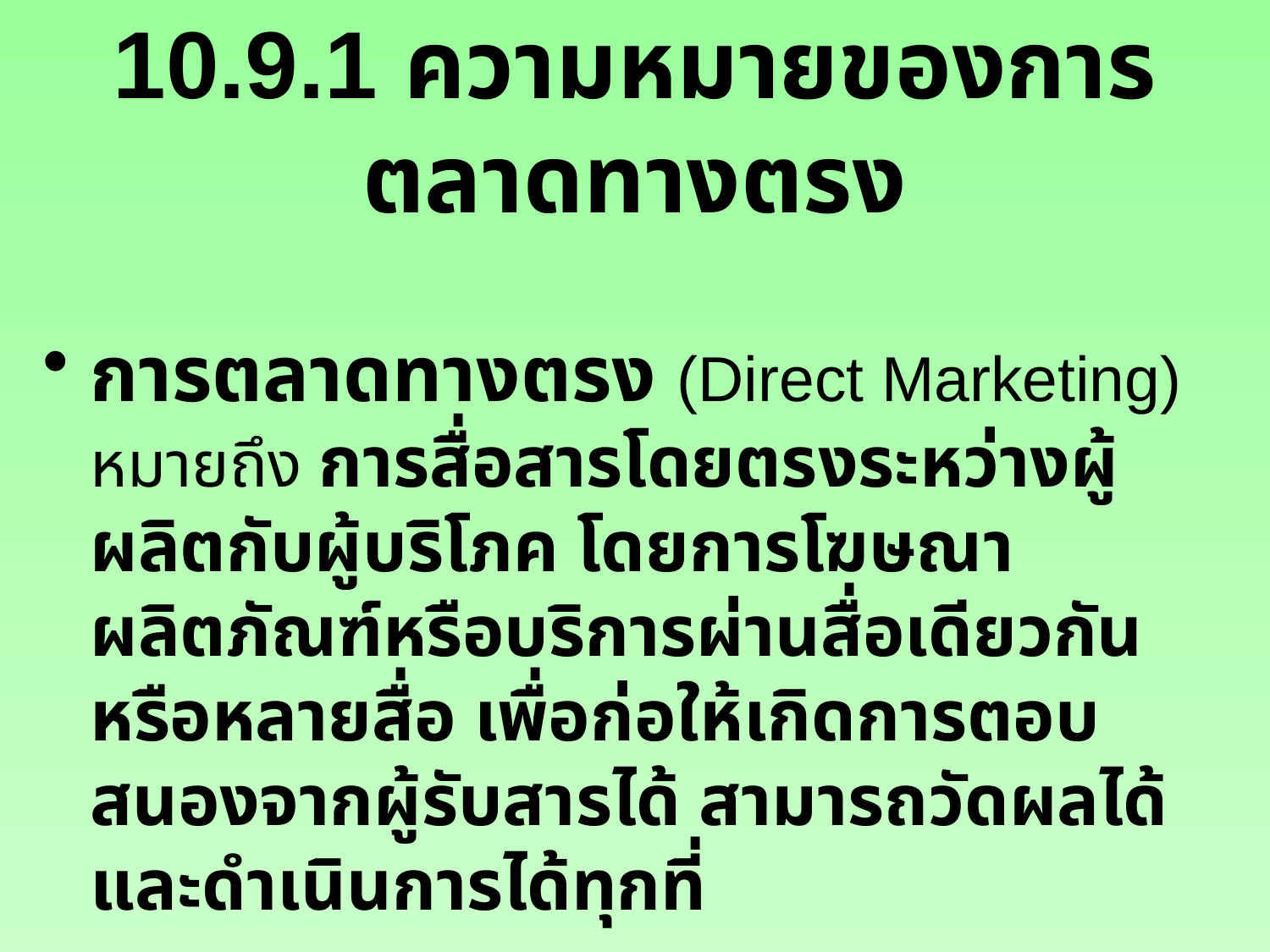

# 10.9.1 ความหมายของการตลาดทางตรง
การตลาดทางตรง (Direct Marketing) หมายถึง การสื่อสารโดยตรงระหว่างผู้ผลิตกับผู้บริโภค โดยการโฆษณาผลิตภัณฑ์หรือบริการผ่านสื่อเดียวกันหรือหลายสื่อ เพื่อก่อให้เกิดการตอบสนองจากผู้รับสารได้ สามารถวัดผลได้และดำเนินการได้ทุกที่